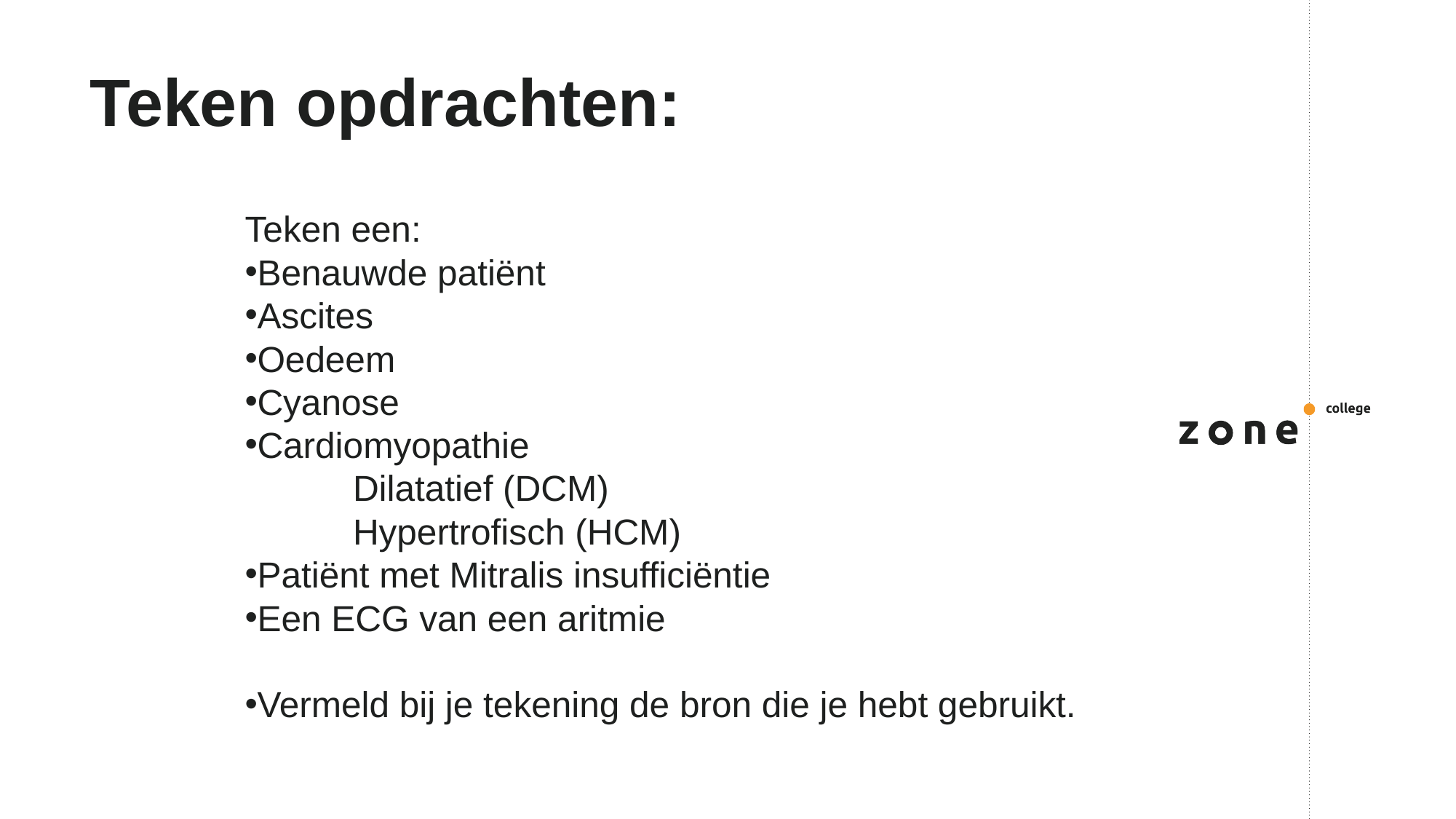

# Teken opdrachten:
Teken een:
Benauwde patiënt
Ascites
Oedeem
Cyanose
Cardiomyopathie
	Dilatatief (DCM)
	Hypertrofisch (HCM)
Patiënt met Mitralis insufficiëntie
Een ECG van een aritmie

Vermeld bij je tekening de bron die je hebt gebruikt.